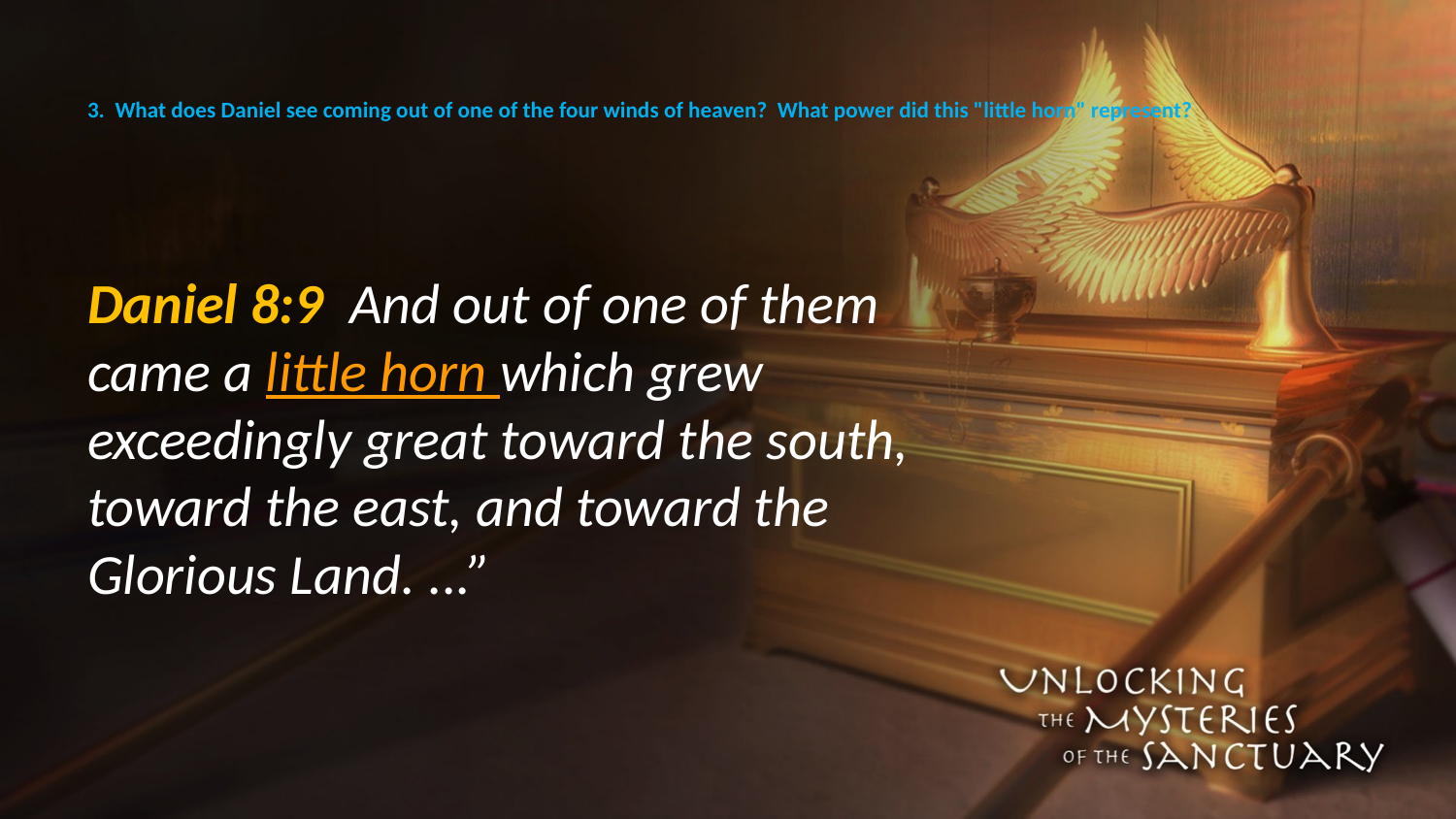

# 3.  What does Daniel see coming out of one of the four winds of heaven?  What power did this "little horn" represent?

Daniel 8:9  And out of one of them came a little horn which grew exceedingly great toward the south, toward the east, and toward the Glorious Land. ...”